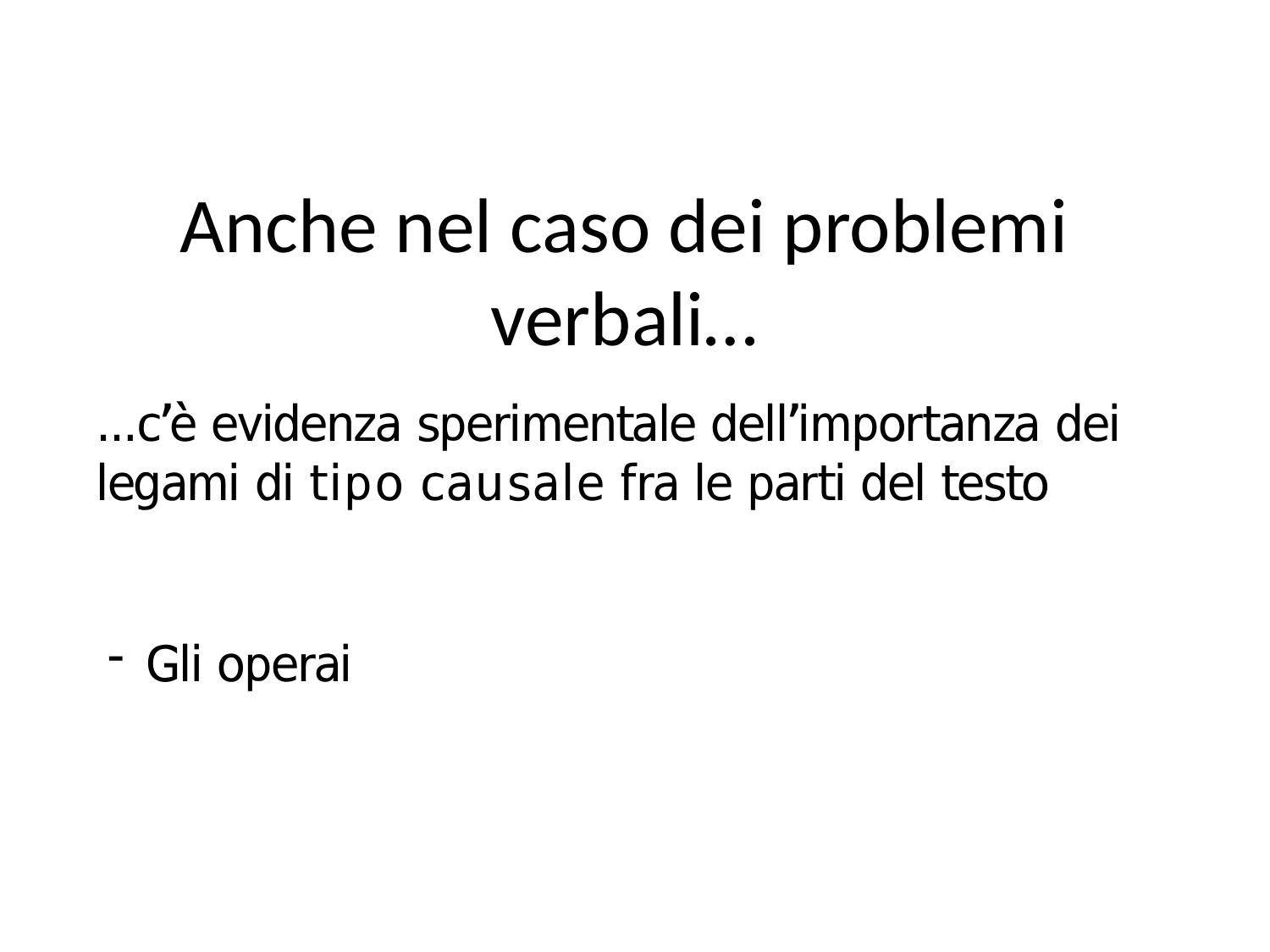

# Anche nel caso dei problemi verbali…
…c’è evidenza sperimentale dell’importanza dei legami di tipo causale fra le parti del testo
Gli operai